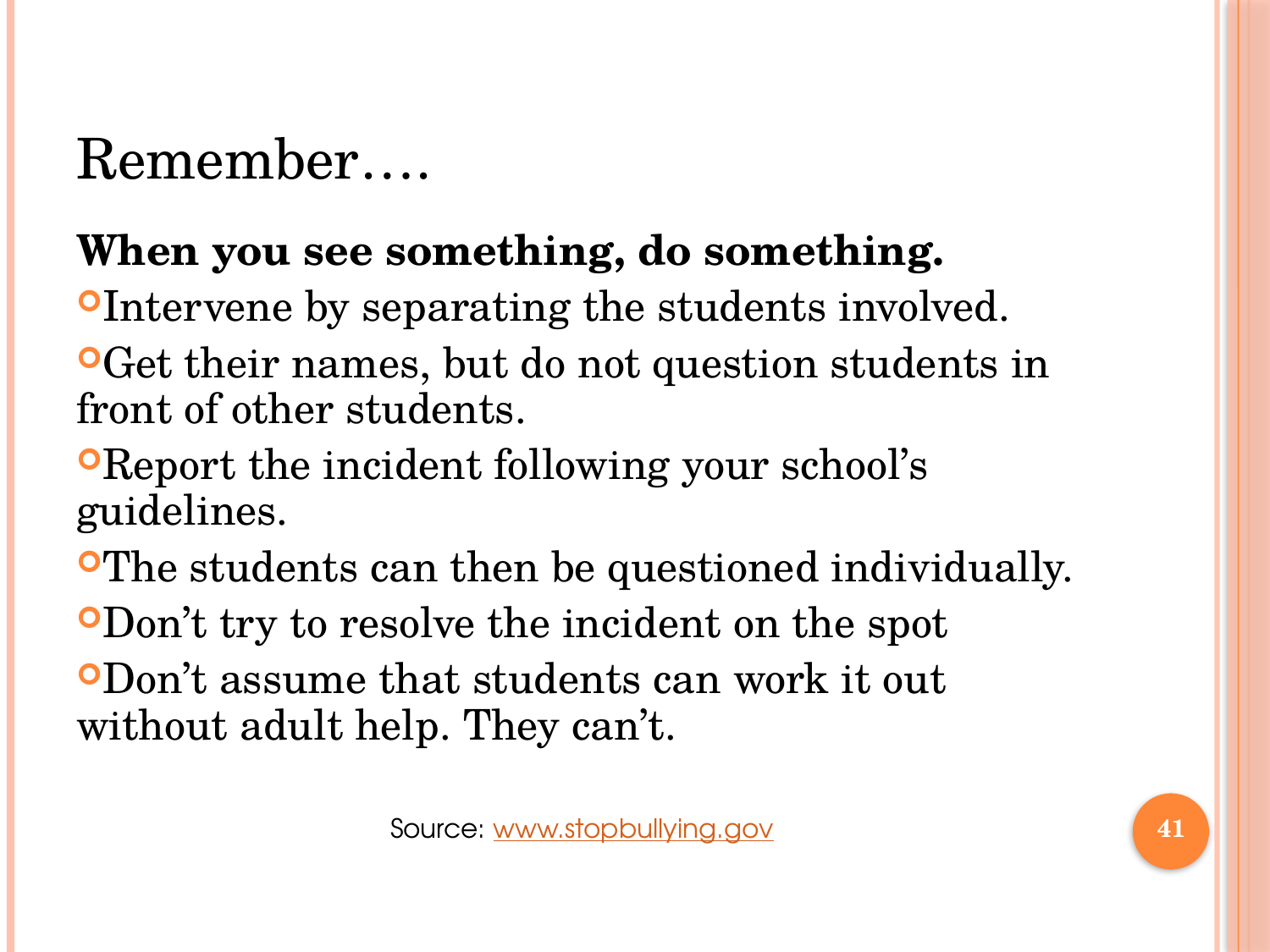

# Remember….
When you see something, do something.
Intervene by separating the students involved.
Get their names, but do not question students in front of other students.
Report the incident following your school’s guidelines.
The students can then be questioned individually.
Don’t try to resolve the incident on the spot
Don’t assume that students can work it out without adult help. They can’t.

Source: www.stopbullying.gov

41